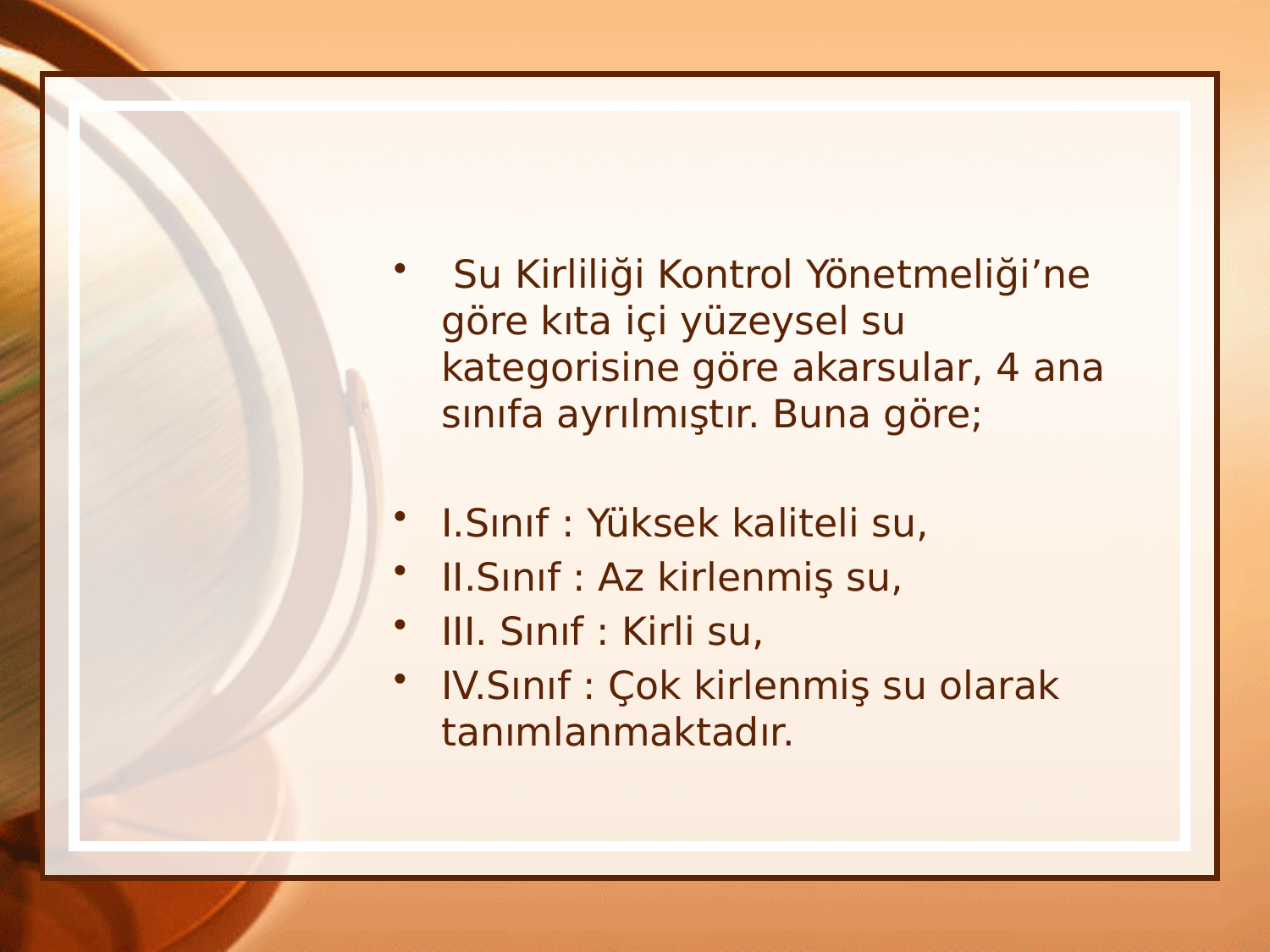

#
 Su Kirliliği Kontrol Yönetmeliği’ne göre kıta içi yüzeysel su kategorisine göre akarsular, 4 ana sınıfa ayrılmıştır. Buna göre;

I.Sınıf : Yüksek kaliteli su,
II.Sınıf : Az kirlenmiş su,
III. Sınıf : Kirli su,
IV.Sınıf : Çok kirlenmiş su olarak tanımlanmaktadır.